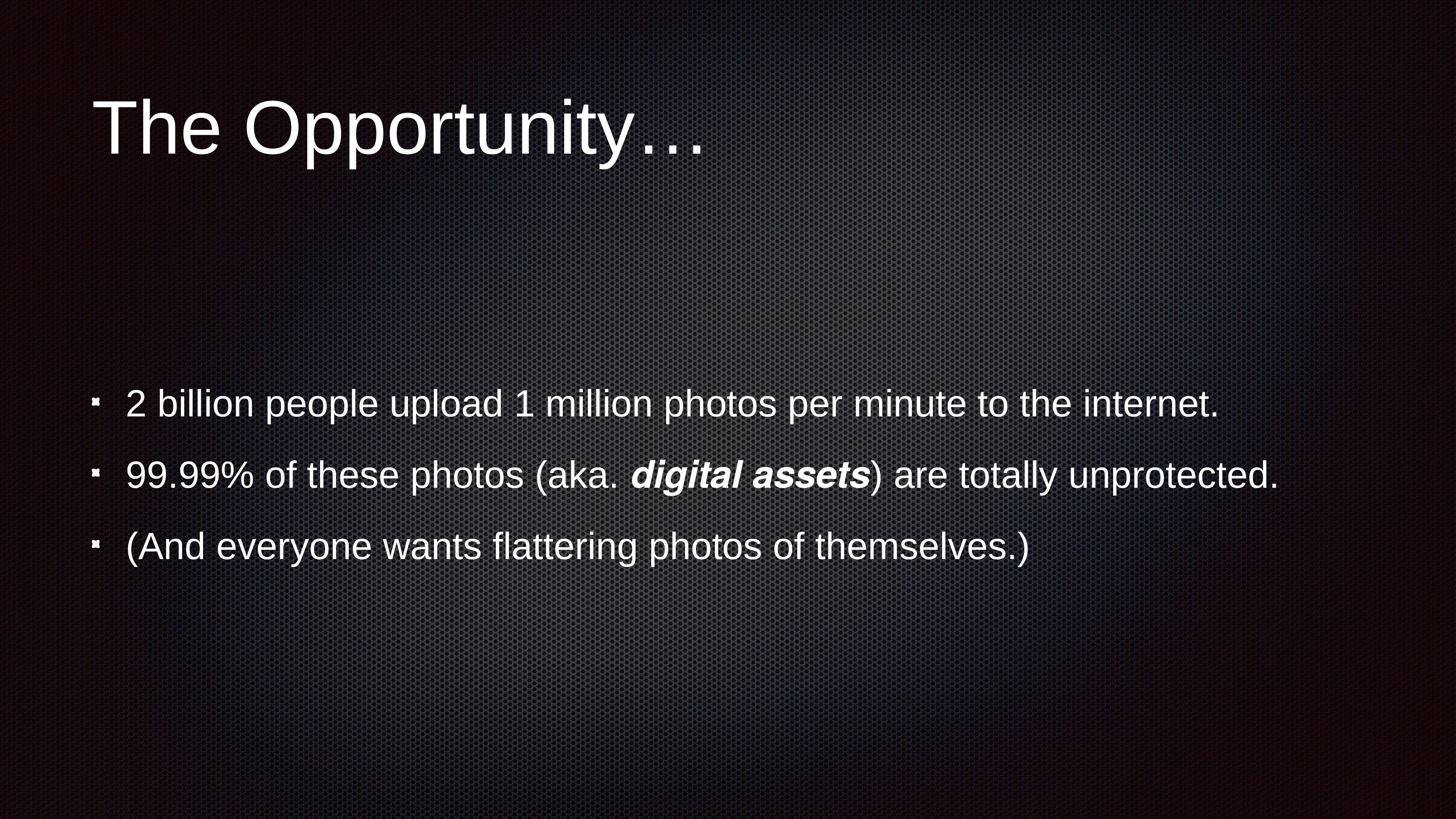

# The Opportunity…
2 billion people upload 1 million photos per minute to the internet.
99.99% of these photos (aka. digital assets) are totally unprotected.
(And everyone wants flattering photos of themselves.)